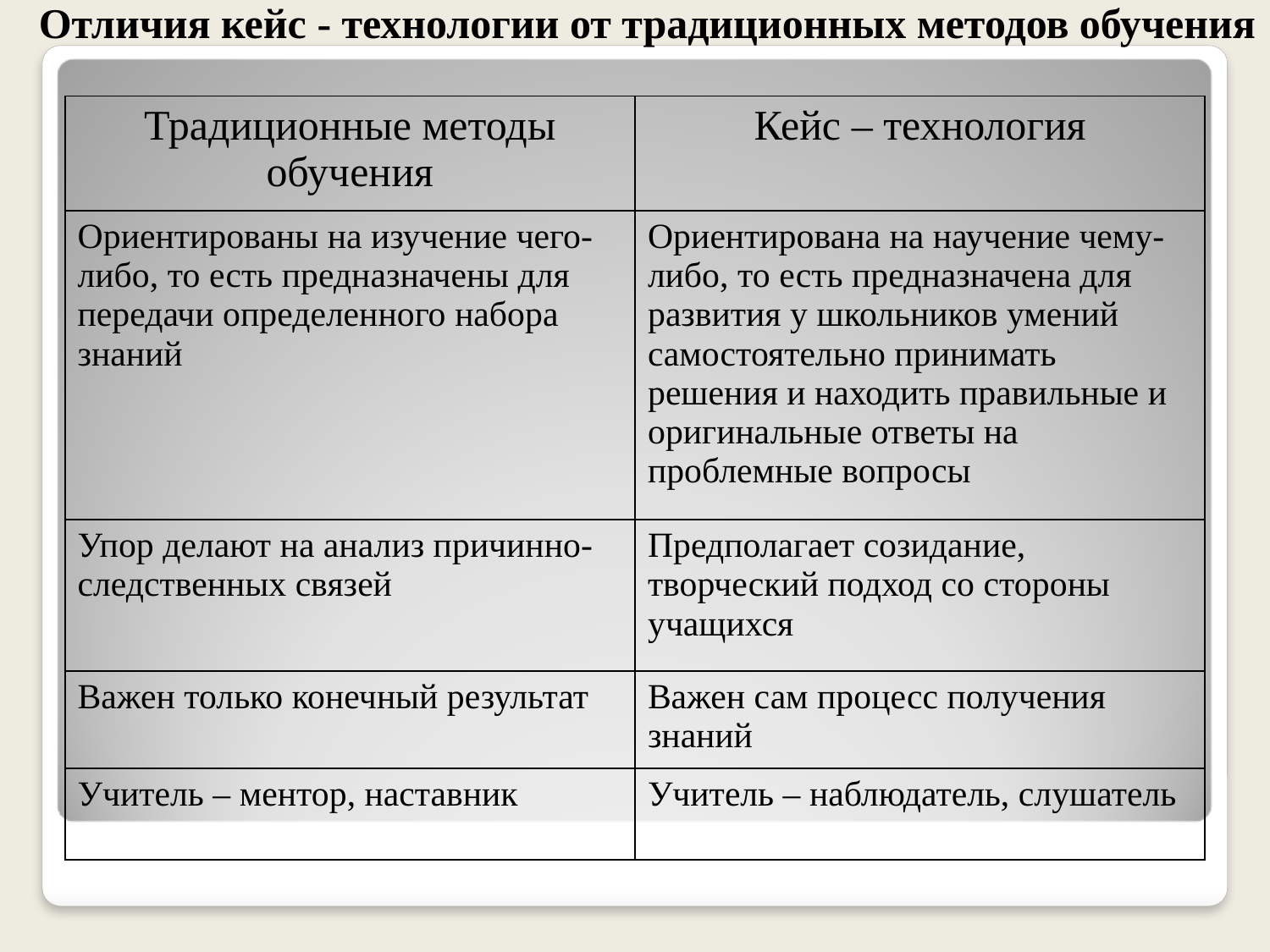

Отличия кейс - технологии от традиционных методов обучения

| Традиционные методы обучения | Кейс – технология |
| --- | --- |
| Ориентированы на изучение чего-либо, то есть предназначены для передачи определенного набора знаний | Ориентирована на научение чему-либо, то есть предназначена для развития у школьников умений самостоятельно принимать решения и находить правильные и оригинальные ответы на проблемные вопросы |
| Упор делают на анализ причинно-следственных связей | Предполагает созидание, творческий подход со стороны учащихся |
| Важен только конечный результат | Важен сам процесс получения знаний |
| Учитель – ментор, наставник | Учитель – наблюдатель, слушатель |